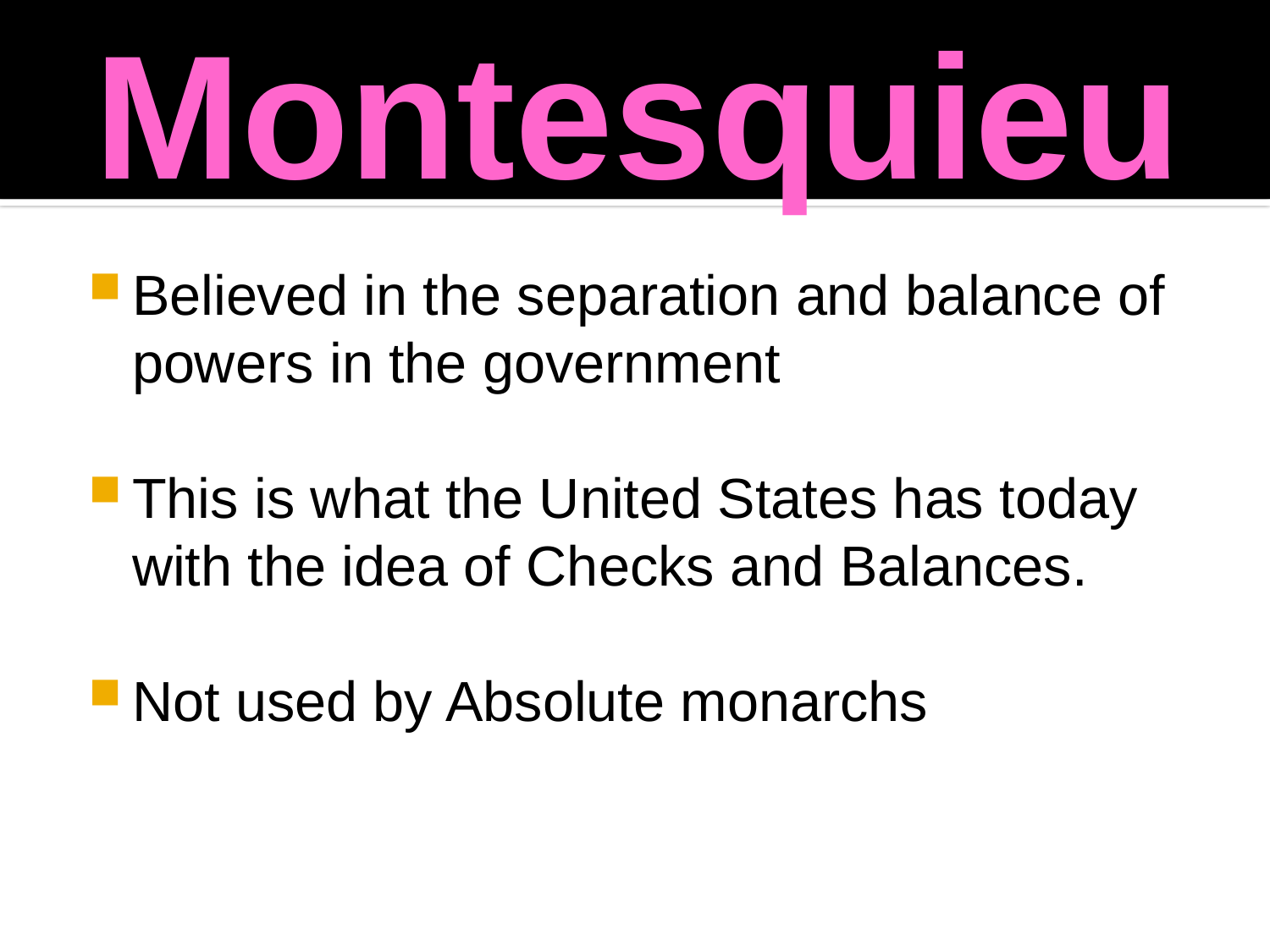

# Montesquieu
Believed in the separation and balance of powers in the government

This is what the United States has today with the idea of Checks and Balances.

Not used by Absolute monarchs